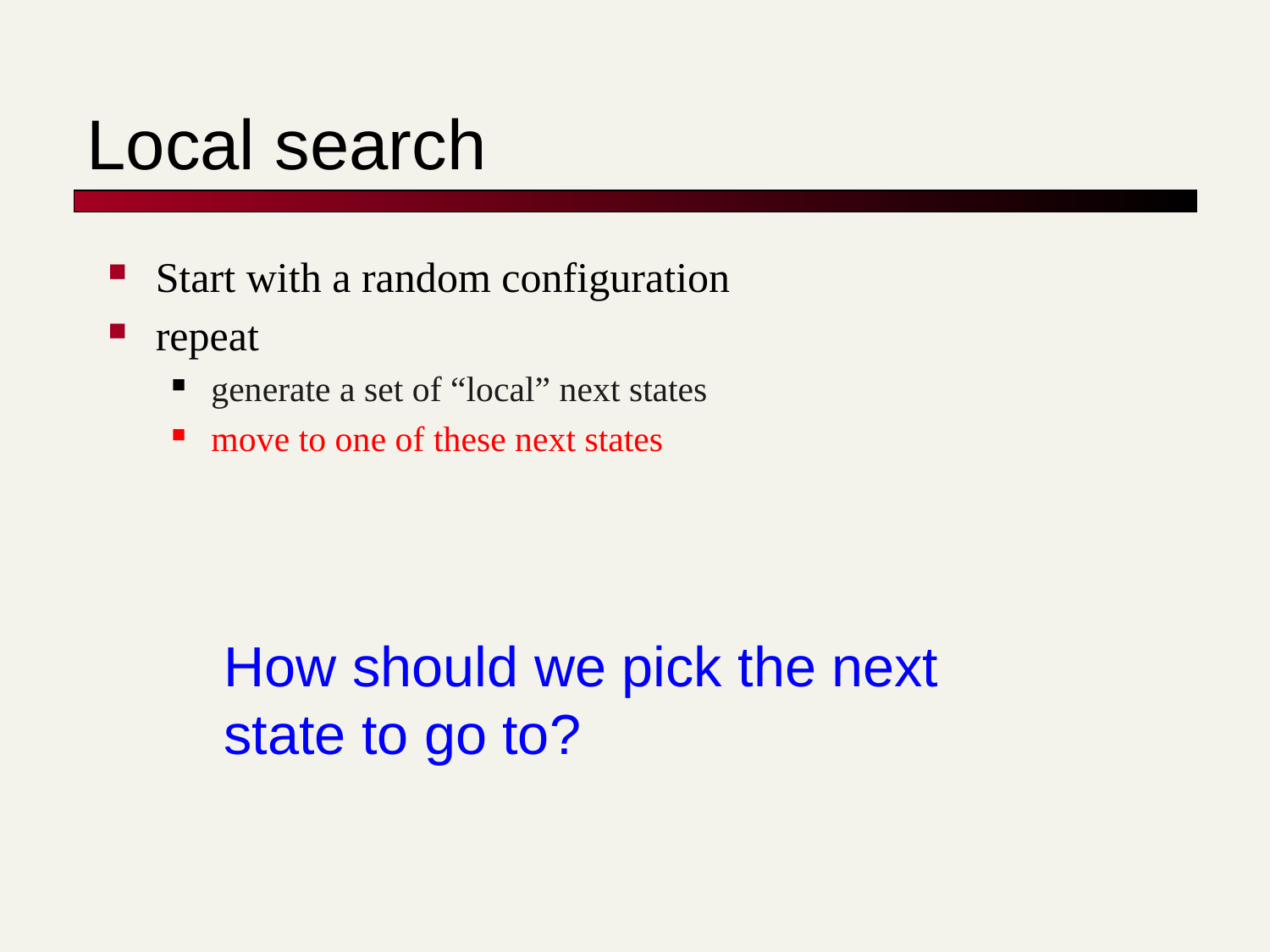

# Local search
Start with a random configuration
repeat
generate a set of “local” next states
move to one of these next states

How should we pick the next state to go to?